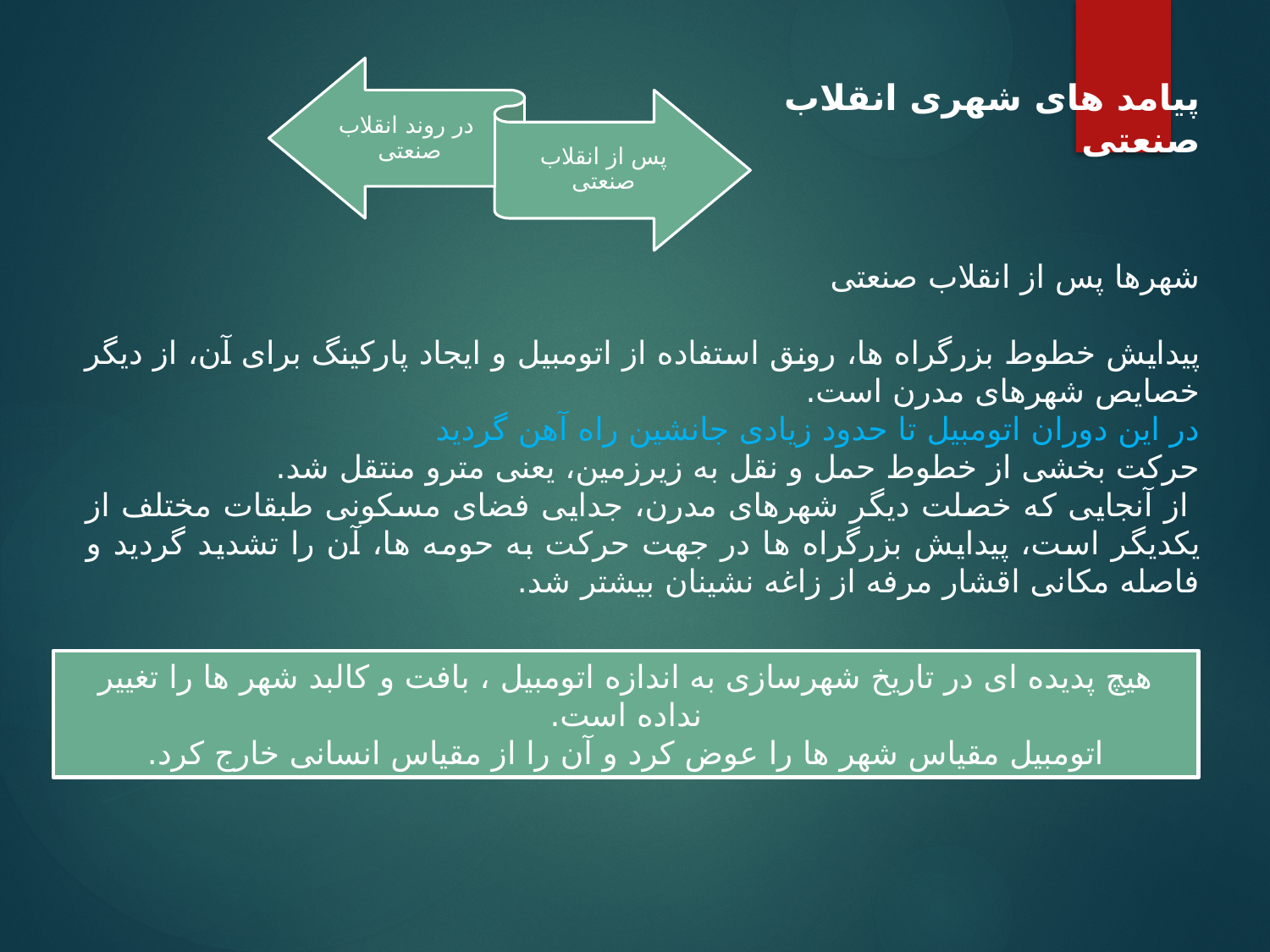

در روند انقلاب صنعتی
پس از انقلاب صنعتی
پیامد های شهری انقلاب صنعتی
شهرها پس از انقلاب صنعتی

پیدایش خطوط بزرگراه ها، رونق استفاده از اتومبیل و ایجاد پارکینگ برای آن، از دیگر خصایص شهرهای مدرن است.
در این دوران اتومبیل تا حدود زیادی جانشین راه آهن گردید
حرکت بخشی از خطوط حمل و نقل به زیرزمین، یعنی مترو منتقل شد.
 از آنجایی که خصلت دیگر شهرهای مدرن، جدایی فضای مسکونی طبقات مختلف از یکدیگر است، پیدایش بزرگراه ها در جهت حرکت به حومه ها، آن را تشدید گردید و فاصله مکانی اقشار مرفه از زاغه نشینان بیشتر شد.
هیچ پدیده ای در تاریخ شهرسازی به اندازه اتومبیل ، بافت و کالبد شهر ها را تغییر نداده است.
اتومبیل مقیاس شهر ها را عوض کرد و آن را از مقیاس انسانی خارج کرد.